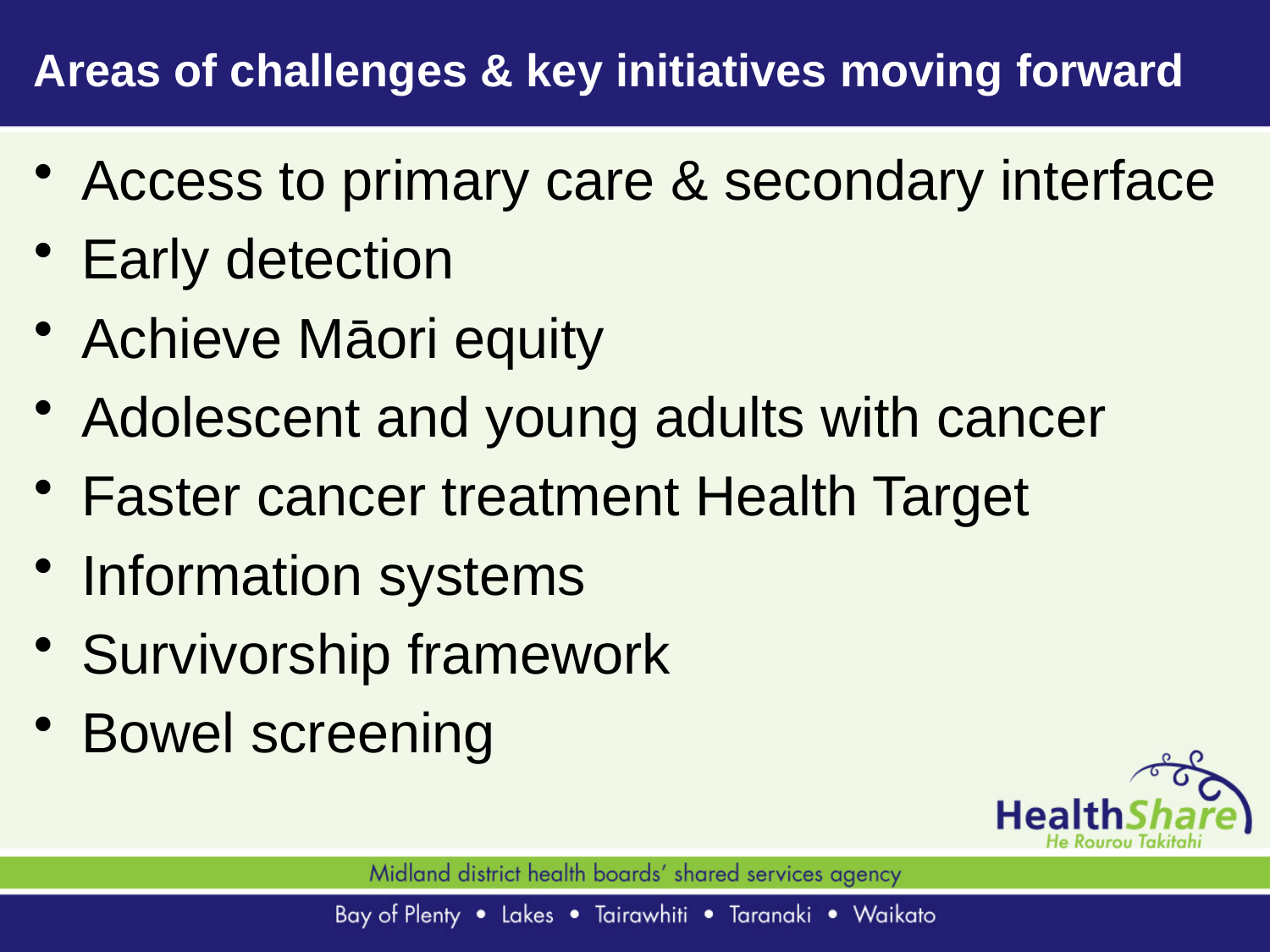

# Areas of challenges & key initiatives moving forward
Access to primary care & secondary interface
Early detection
Achieve Māori equity
Adolescent and young adults with cancer
Faster cancer treatment Health Target
Information systems
Survivorship framework
Bowel screening